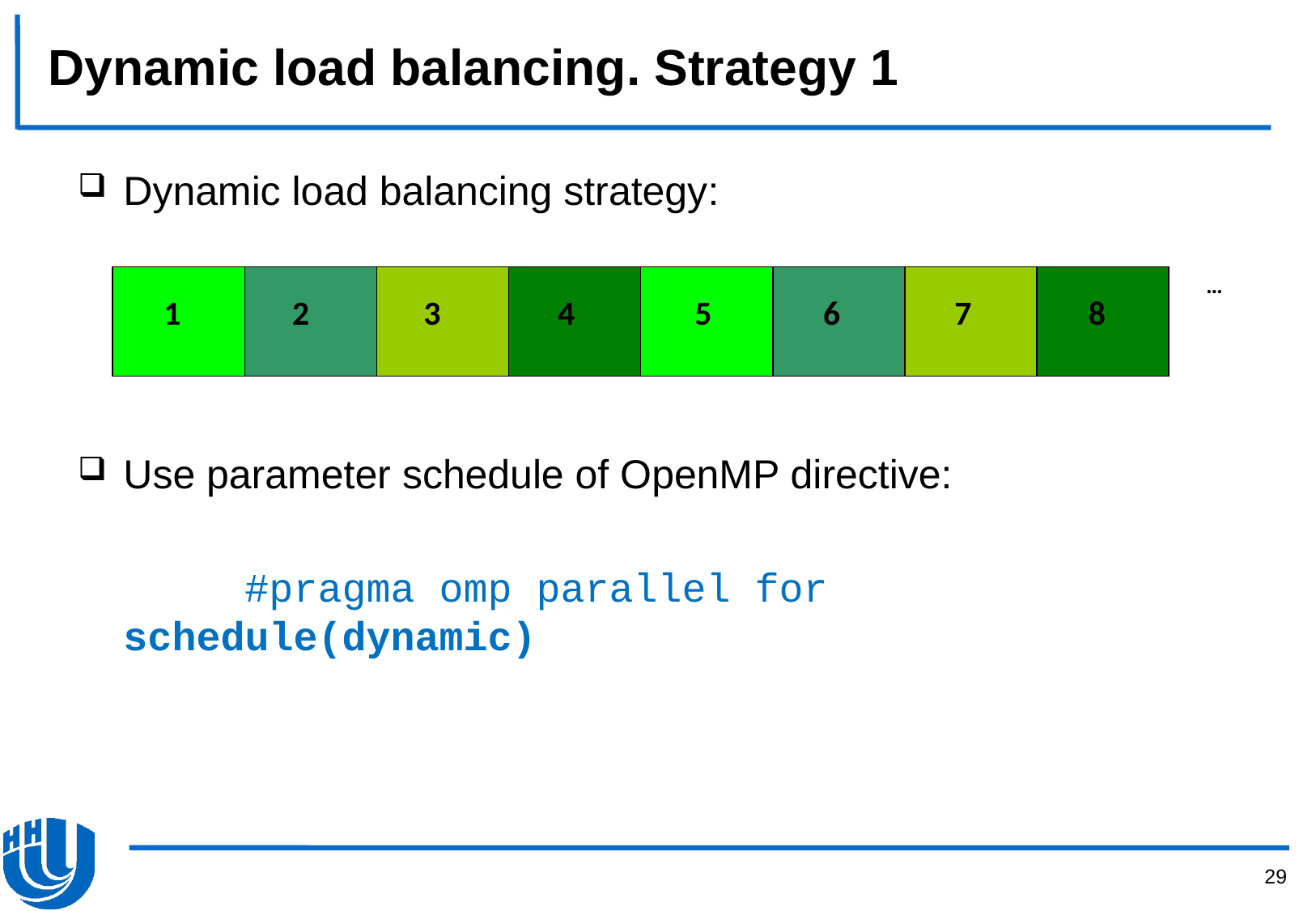

# Dynamic load balancing. Strategy 1
Dynamic load balancing strategy:

Use parameter schedule of OpenMP directive:

		#pragma omp parallel for schedule(dynamic)

…

1
2
3
4

5
6
7
8